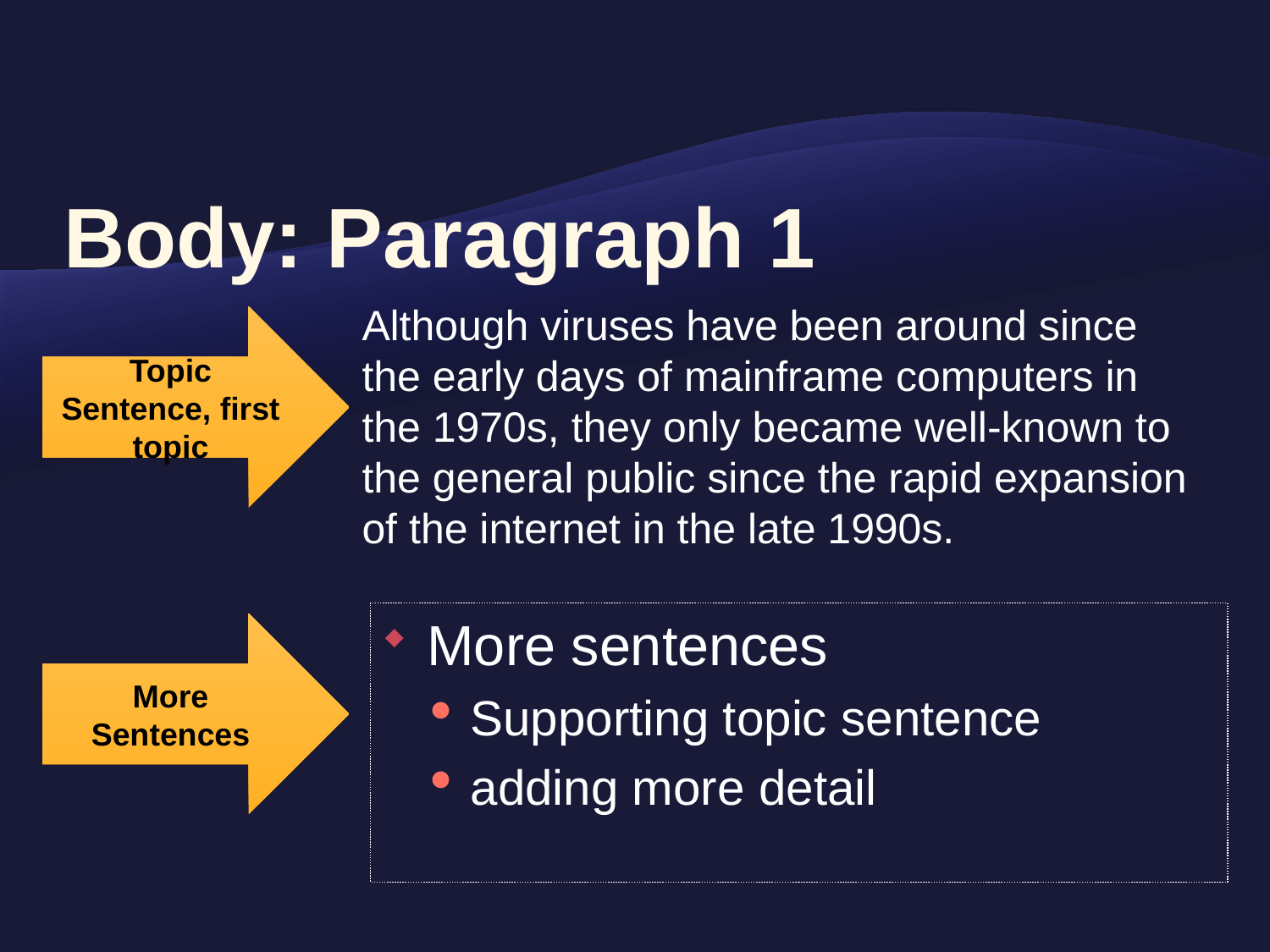

# Body: Paragraph 1
Although viruses have been around since the early days of mainframe computers in the 1970s, they only became well-known to the general public since the rapid expansion of the internet in the late 1990s.

Topic Sentence, first topic
More sentences
Supporting topic sentence
adding more detail

More Sentences